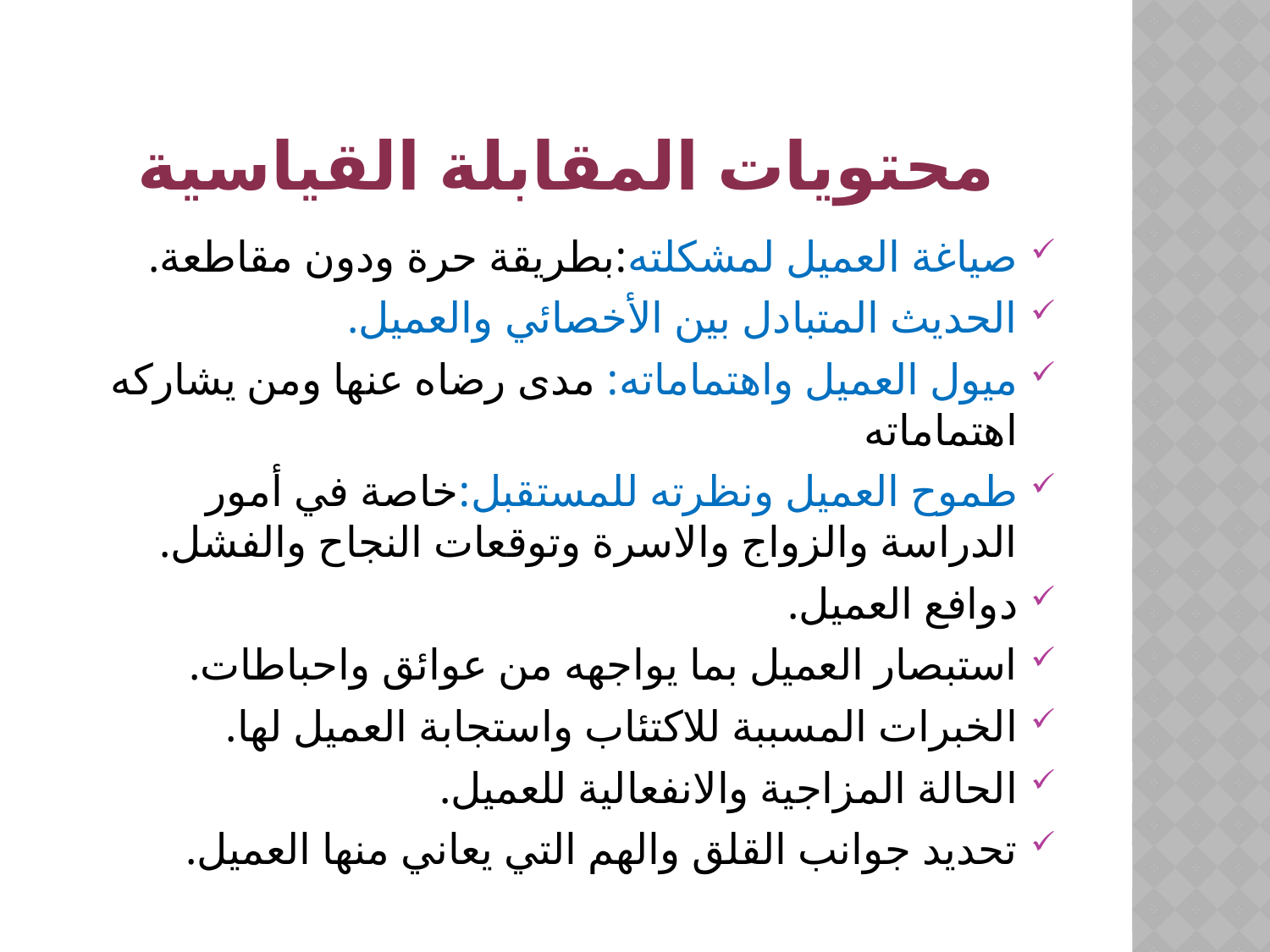

# محتويات المقابلة القياسية
صياغة العميل لمشكلته:بطريقة حرة ودون مقاطعة.
الحديث المتبادل بين الأخصائي والعميل.
ميول العميل واهتماماته: مدى رضاه عنها ومن يشاركه اهتماماته
طموح العميل ونظرته للمستقبل:خاصة في أمور الدراسة والزواج والاسرة وتوقعات النجاح والفشل.
دوافع العميل.
استبصار العميل بما يواجهه من عوائق واحباطات.
الخبرات المسببة للاكتئاب واستجابة العميل لها.
الحالة المزاجية والانفعالية للعميل.
تحديد جوانب القلق والهم التي يعاني منها العميل.